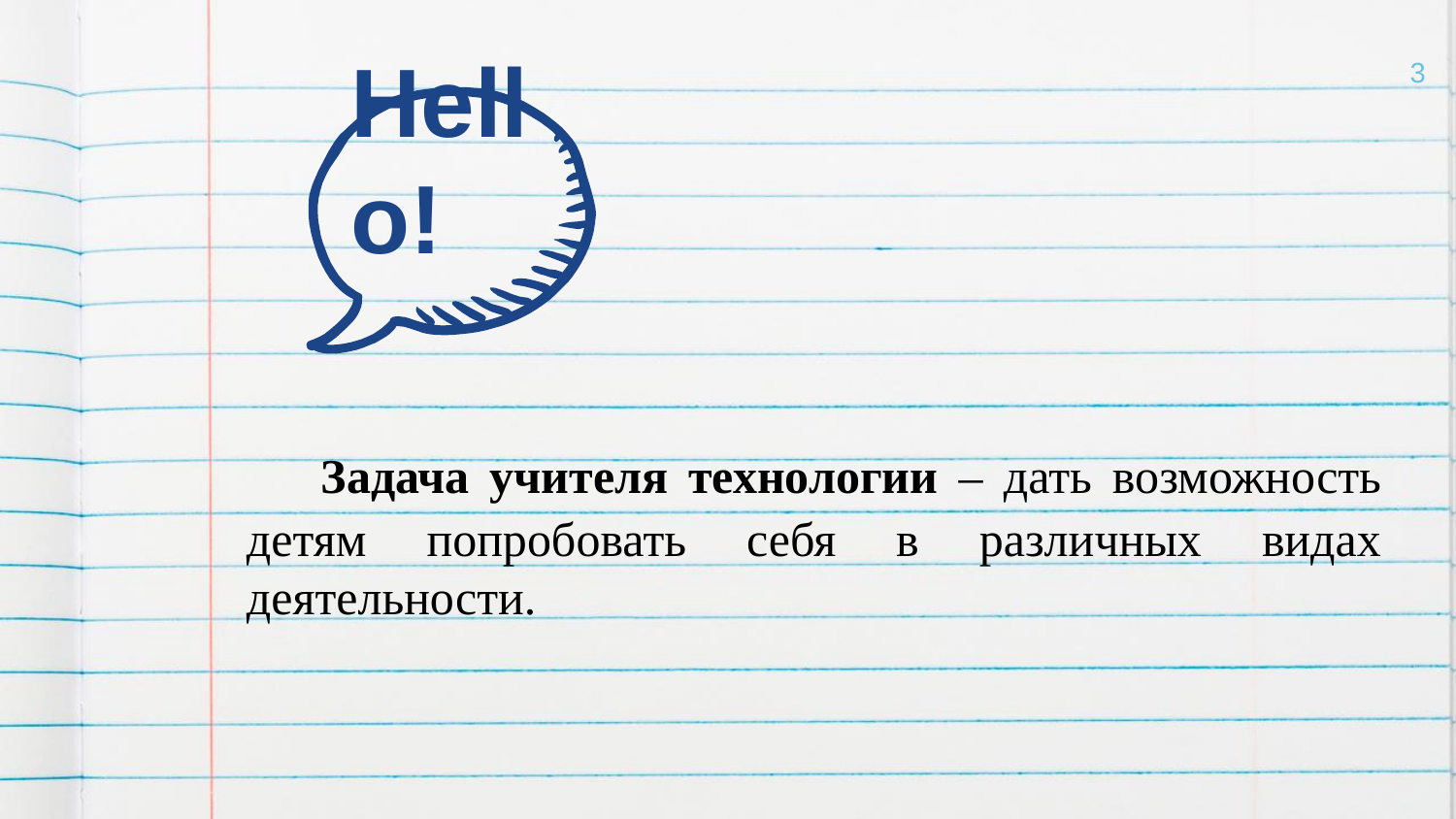

3

Hello!
    Задача учителя технологии – дать возможность детям попробовать себя в различных видах деятельности.